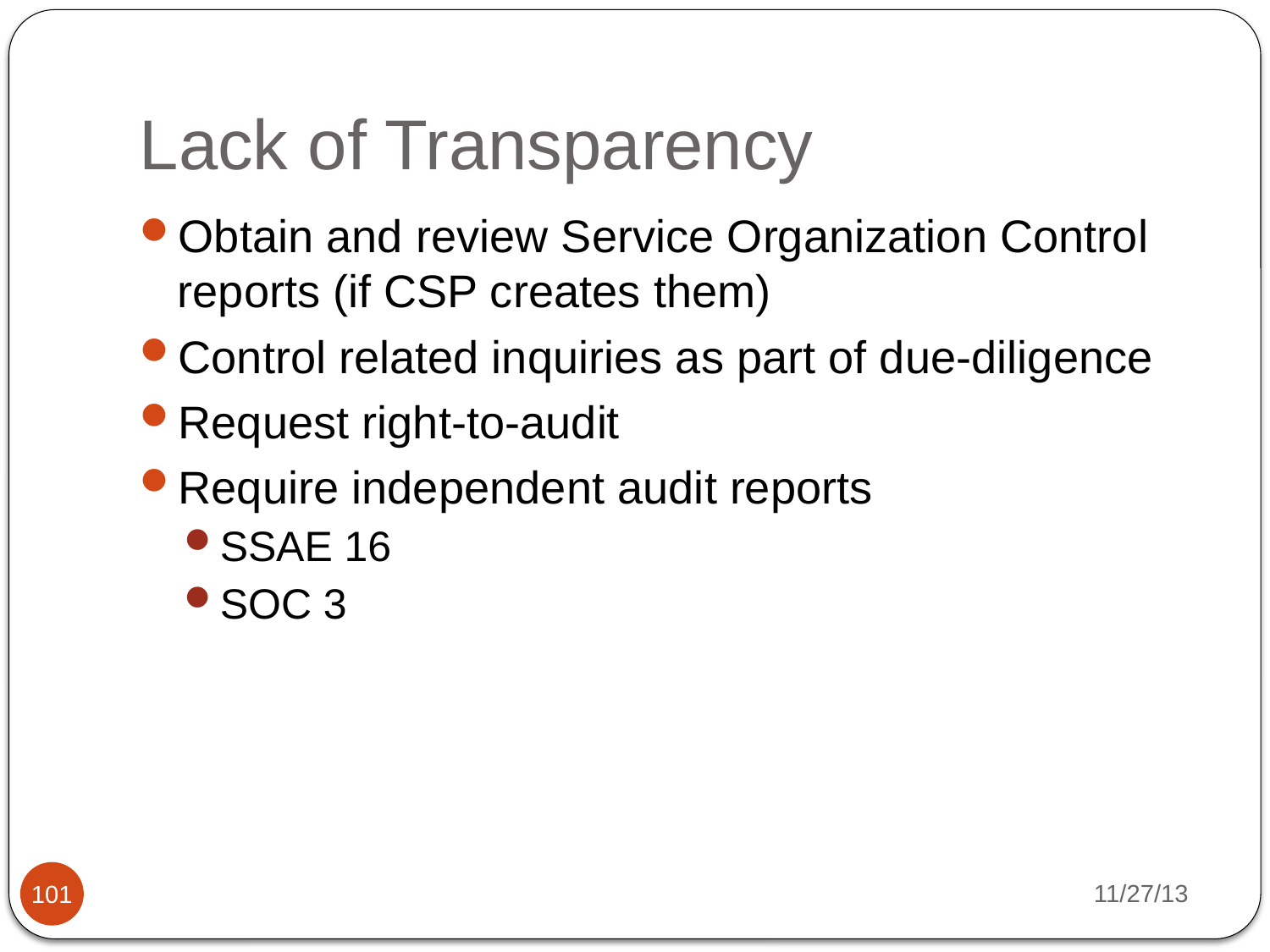

# Lack of Transparency
Obtain and review Service Organization Control reports (if CSP creates them)
Control related inquiries as part of due-diligence
Request right-to-audit
Require independent audit reports
SSAE 16
SOC 3

11/27/13
101